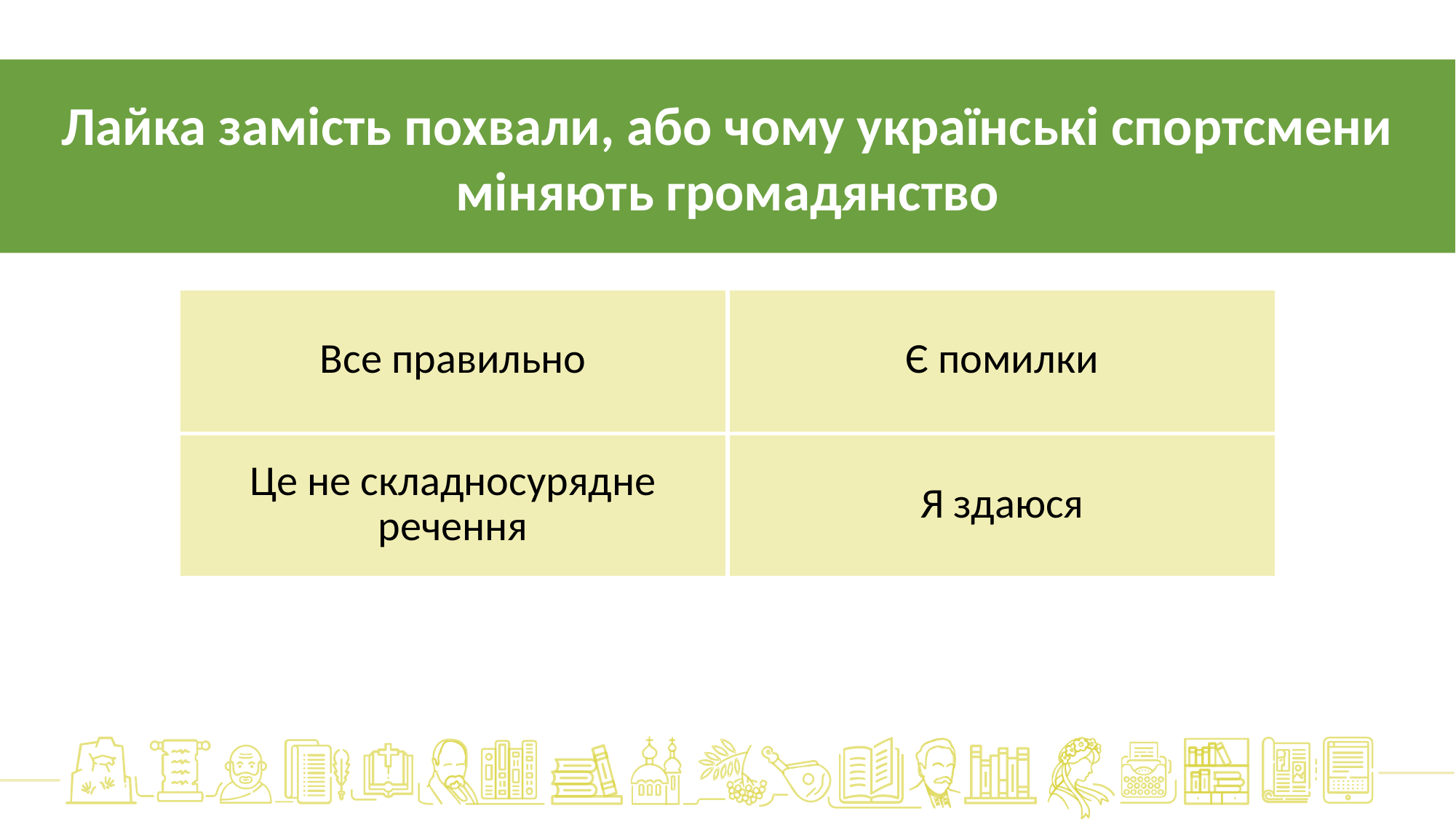

Лайка замість похвали, або чому українські спортсмени міняють громадянство
| Все правильно | Є помилки |
| --- | --- |
| Це не складносурядне речення | Я здаюся |